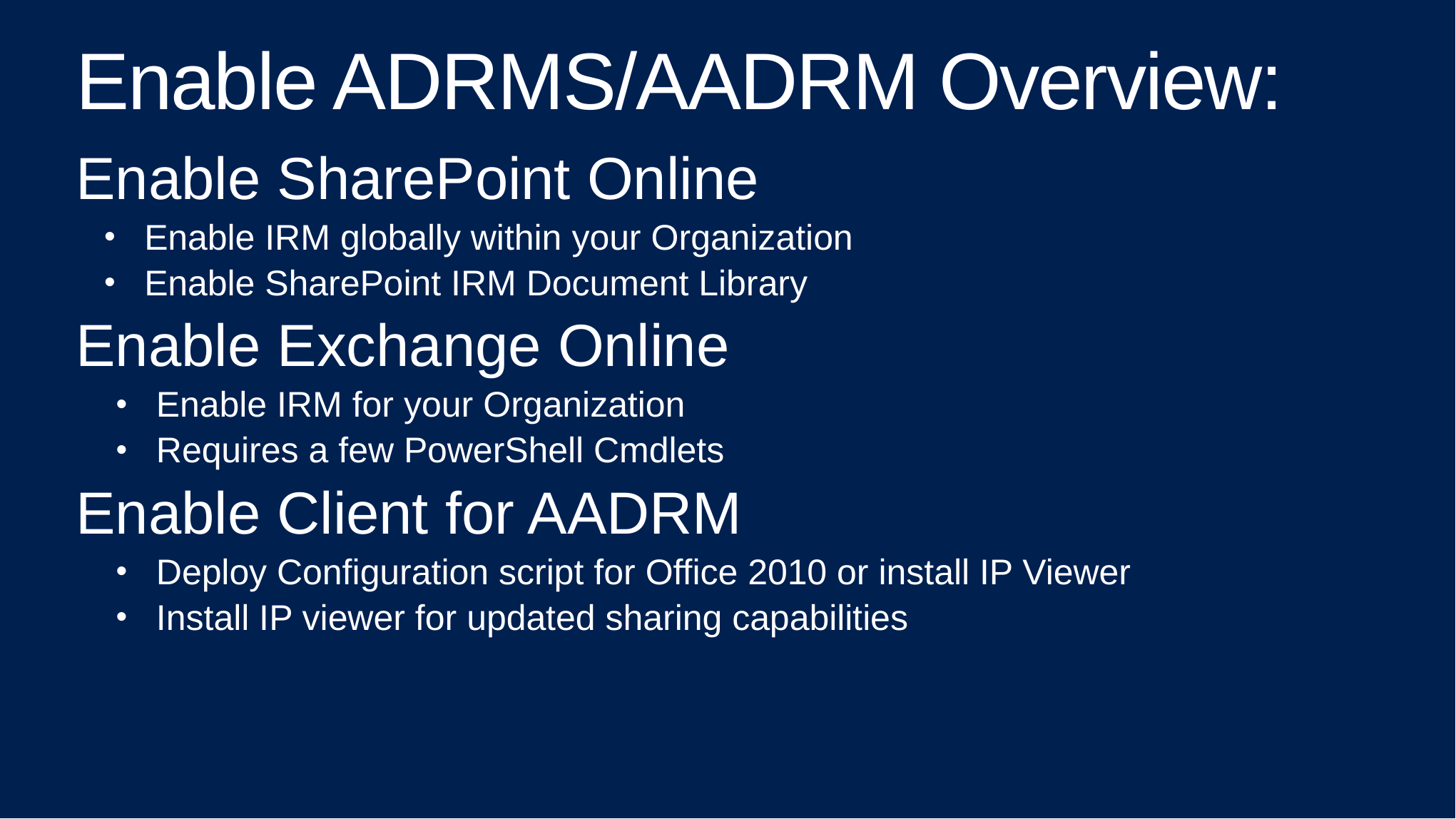

# Enable ADRMS/AADRM Overview:
Enable SharePoint Online
Enable IRM globally within your Organization
Enable SharePoint IRM Document Library
Enable Exchange Online
Enable IRM for your Organization
Requires a few PowerShell Cmdlets
Enable Client for AADRM
Deploy Configuration script for Office 2010 or install IP Viewer
Install IP viewer for updated sharing capabilities